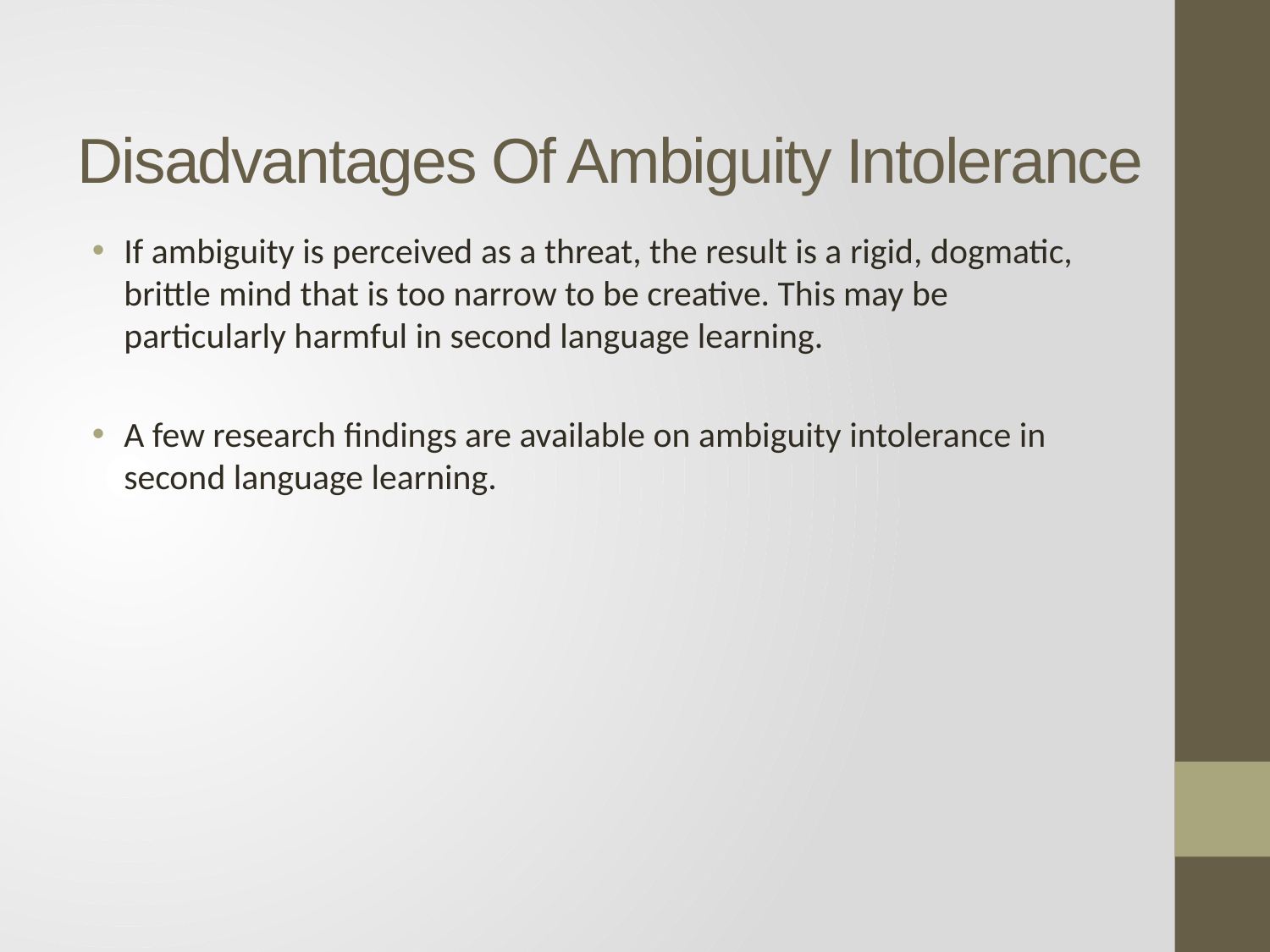

# Disadvantages Of Ambiguity Intolerance
If ambiguity is perceived as a threat, the result is a rigid, dogmatic, brittle mind that is too narrow to be creative. This may be particularly harmful in second language learning.

A few research findings are available on ambiguity intolerance in second language learning.